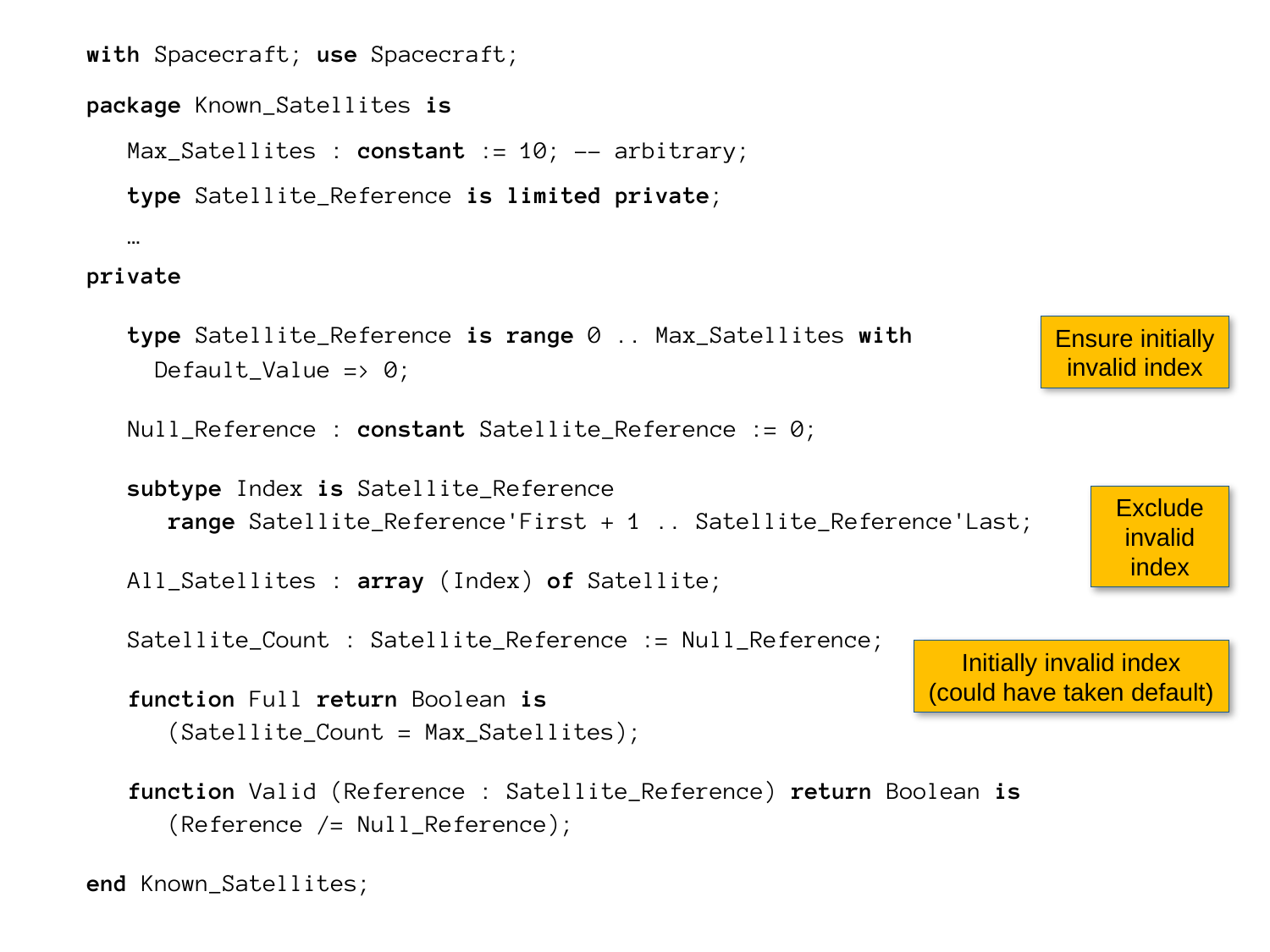

with Spacecraft; use Spacecraft;
package Known_Satellites is
   Max_Satellites : constant := 10; -- arbitrary;
   type Satellite_Reference is limited private;
   …
private

   type Satellite_Reference is range 0 .. Max_Satellites with
     Default_Value => 0;

   Null_Reference : constant Satellite_Reference := 0;

   subtype Index is Satellite_Reference
      range Satellite_Reference'First + 1 .. Satellite_Reference'Last;

   All_Satellites : array (Index) of Satellite;

   Satellite_Count : Satellite_Reference := Null_Reference;

   function Full return Boolean is
      (Satellite_Count = Max_Satellites);

   function Valid (Reference : Satellite_Reference) return Boolean is
      (Reference /= Null_Reference);

end Known_Satellites;
Ensure initially invalid index
Exclude invalid index
Initially invalid index
(could have taken default)